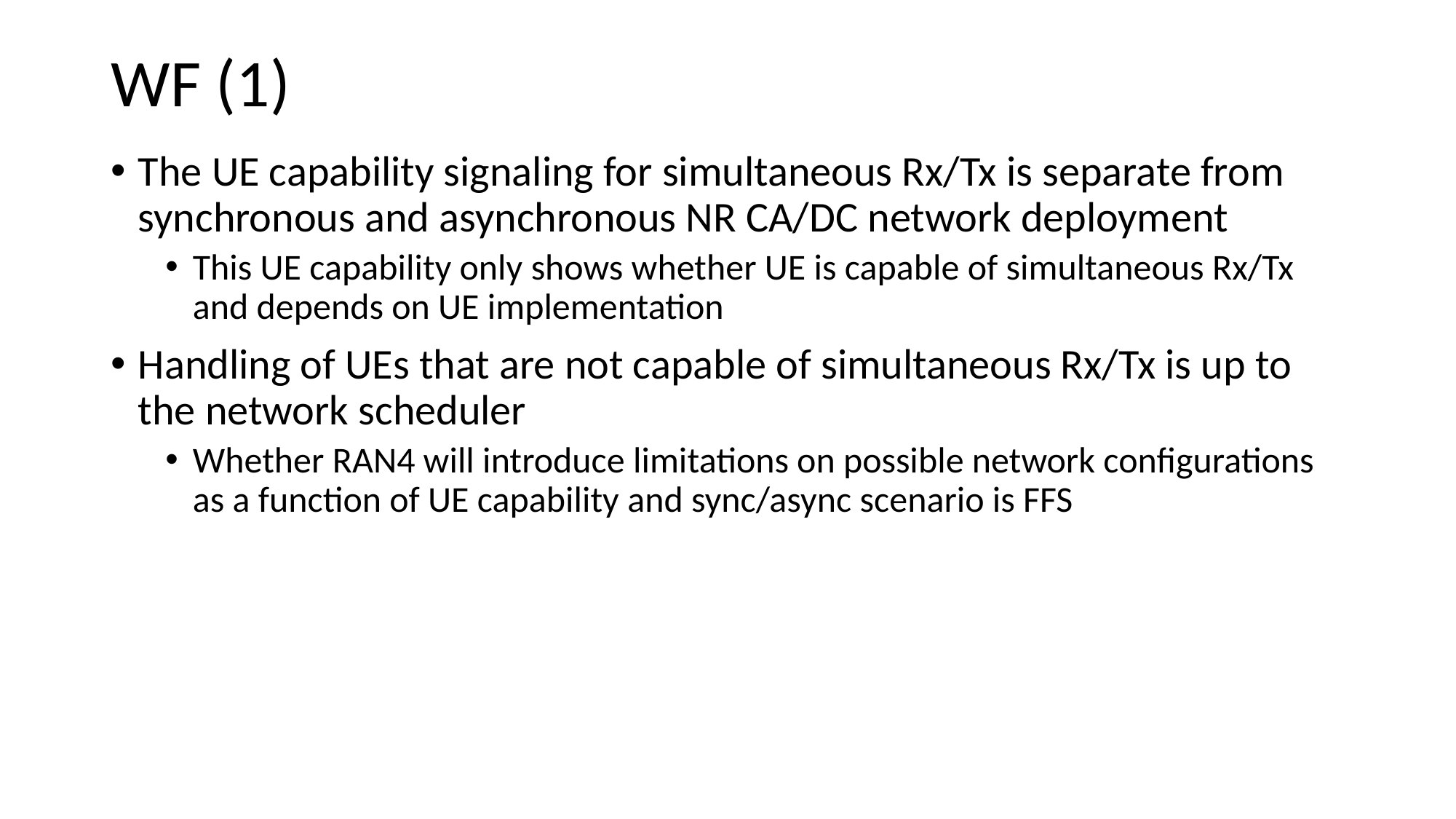

# WF (1)
The UE capability signaling for simultaneous Rx/Tx is separate from synchronous and asynchronous NR CA/DC network deployment
This UE capability only shows whether UE is capable of simultaneous Rx/Tx and depends on UE implementation
Handling of UEs that are not capable of simultaneous Rx/Tx is up to the network scheduler
Whether RAN4 will introduce limitations on possible network configurations as a function of UE capability and sync/async scenario is FFS